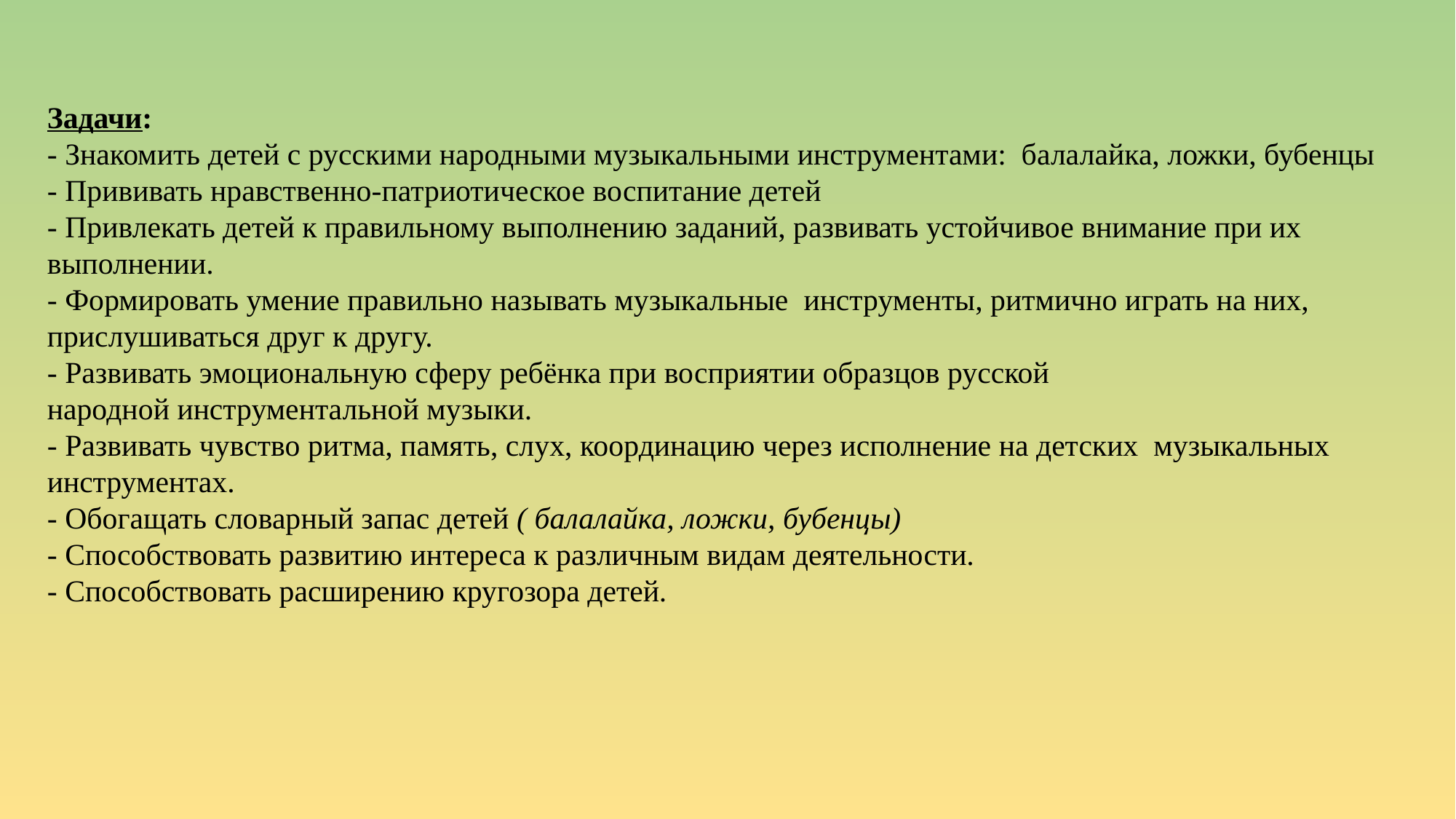

Задачи:
- Знакомить детей с русскими народными музыкальными инструментами:  балалайка, ложки, бубенцы
- Прививать нравственно-патриотическое воспитание детей
- Привлекать детей к правильному выполнению заданий, развивать устойчивое внимание при их выполнении.
- Формировать умение правильно называть музыкальные  инструменты, ритмично играть на них, прислушиваться друг к другу.
- Развивать эмоциональную сферу ребёнка при восприятии образцов русской народной инструментальной музыки.
- Развивать чувство ритма, память, слух, координацию через исполнение на детских  музыкальных инструментах.
- Обогащать словарный запас детей ( балалайка, ложки, бубенцы) 
- Способствовать развитию интереса к различным видам деятельности.
- Способствовать расширению кругозора детей.